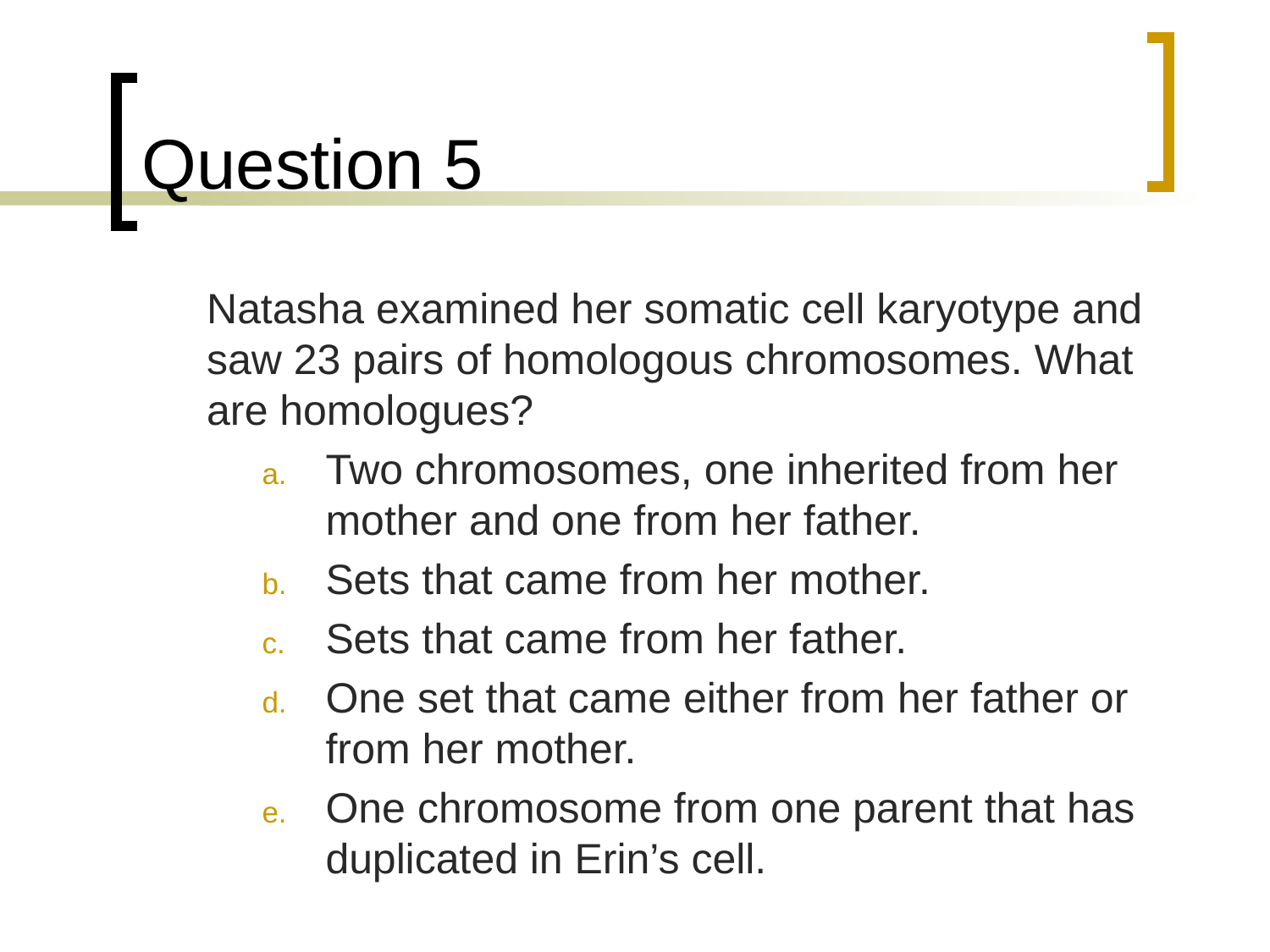

# Question 5
	Natasha examined her somatic cell karyotype and saw 23 pairs of homologous chromosomes. What are homologues?
Two chromosomes, one inherited from her mother and one from her father.
Sets that came from her mother.
Sets that came from her father.
One set that came either from her father or from her mother.
One chromosome from one parent that has duplicated in Erin’s cell.